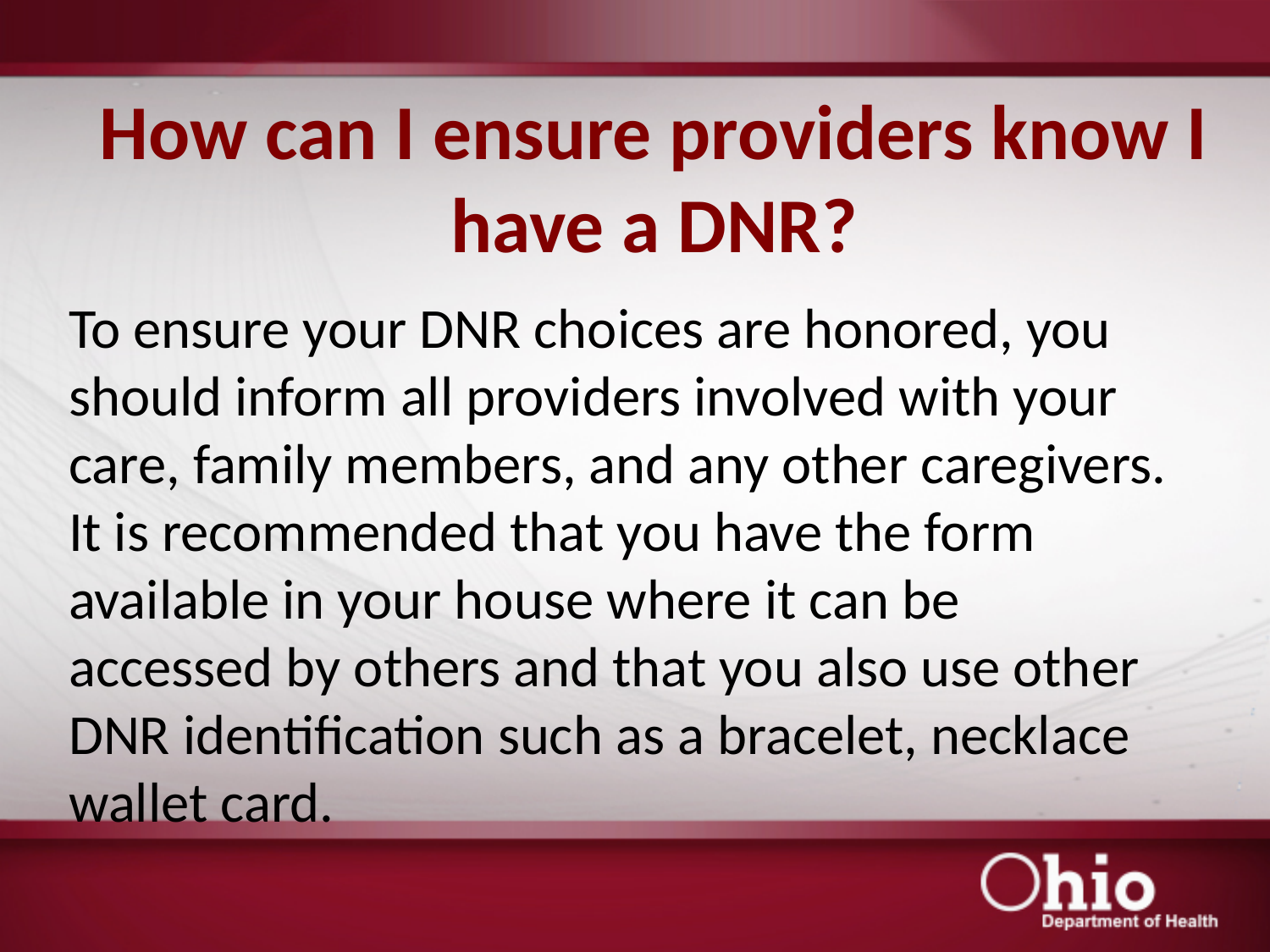

# How can I ensure providers know I have a DNR?
To ensure your DNR choices are honored, you should inform all providers involved with your care, family members, and any other caregivers. It is recommended that you have the form available in your house where it can be accessed by others and that you also use other DNR identification such as a bracelet, necklace wallet card.